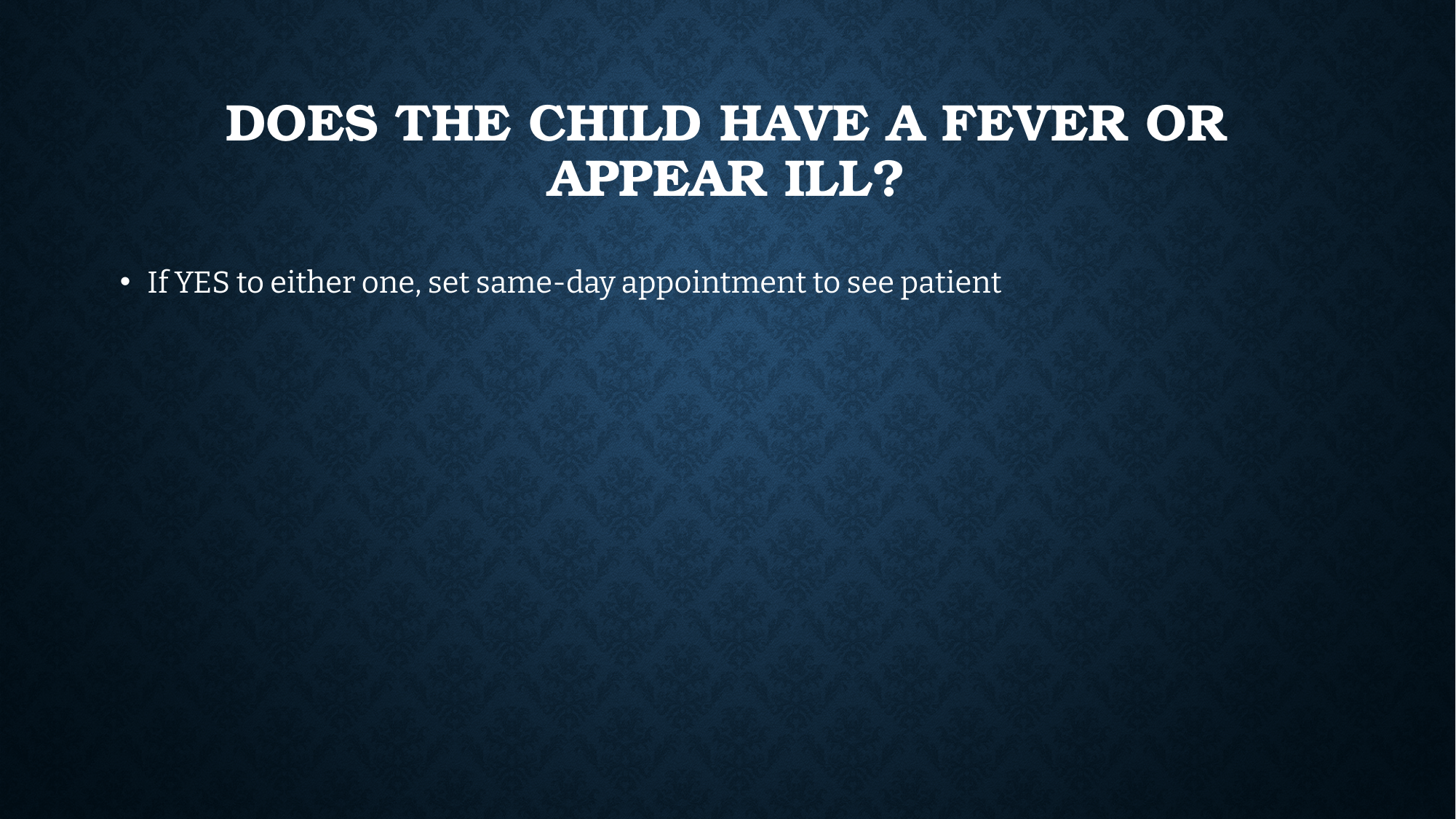

# Does the child have a fever or appear ill?
If YES to either one, set same-day appointment to see patient